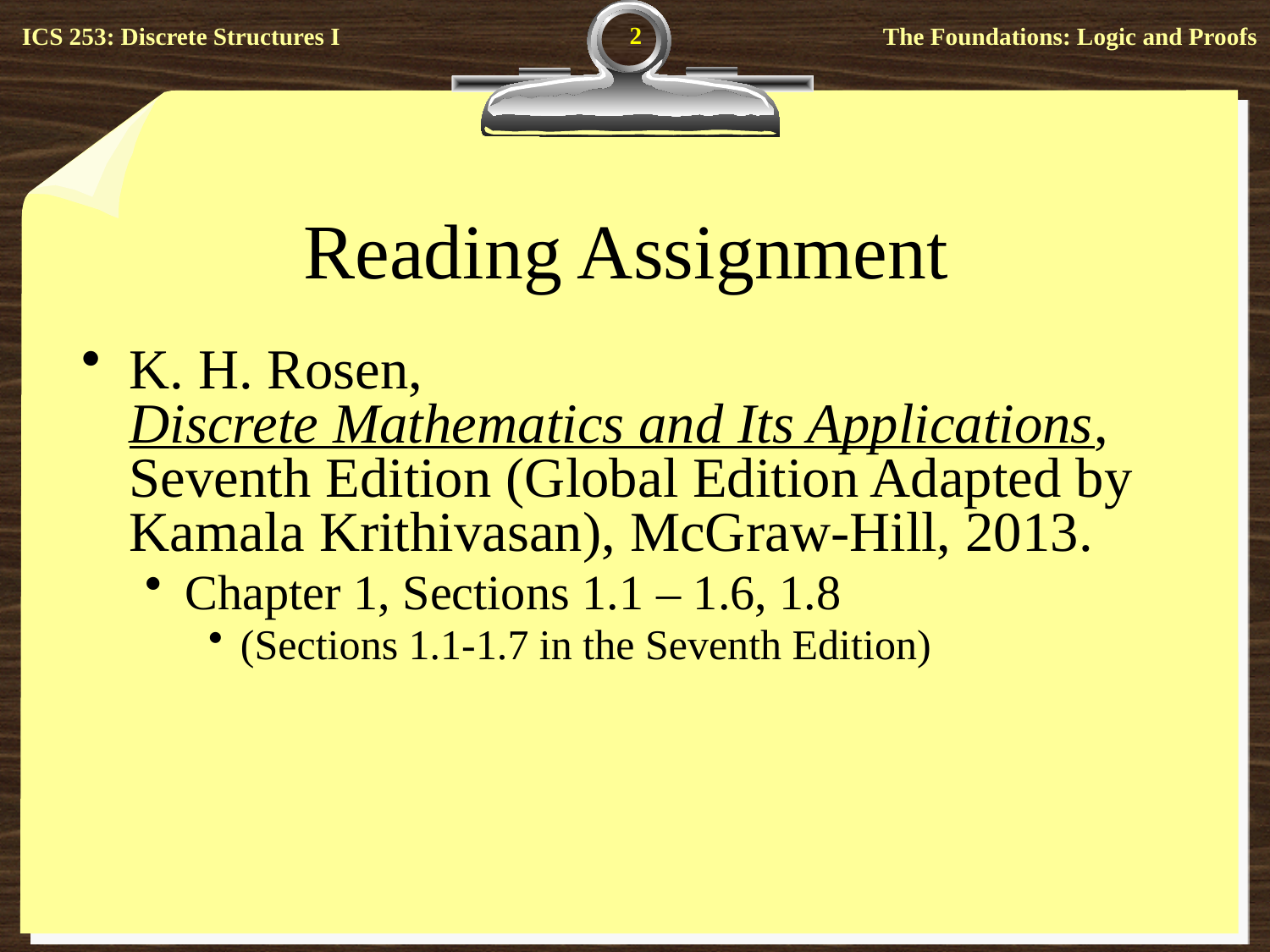

2
# Reading Assignment
K. H. Rosen, Discrete Mathematics and Its Applications, Seventh Edition (Global Edition Adapted by Kamala Krithivasan), McGraw-Hill, 2013.
Chapter 1, Sections 1.1 – 1.6, 1.8
(Sections 1.1-1.7 in the Seventh Edition)